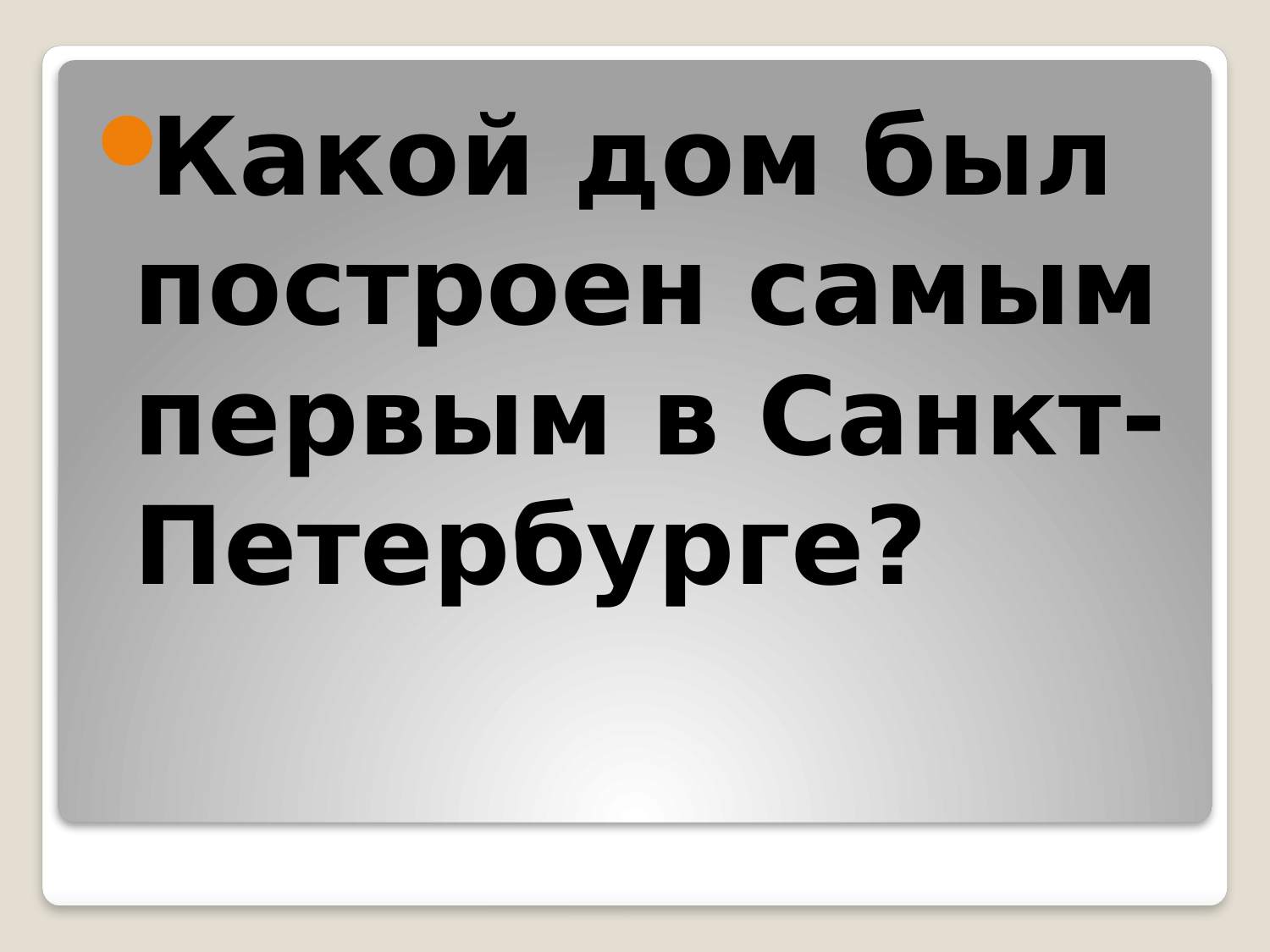

Какой дом был построен самым первым в Санкт-Петербурге?

#